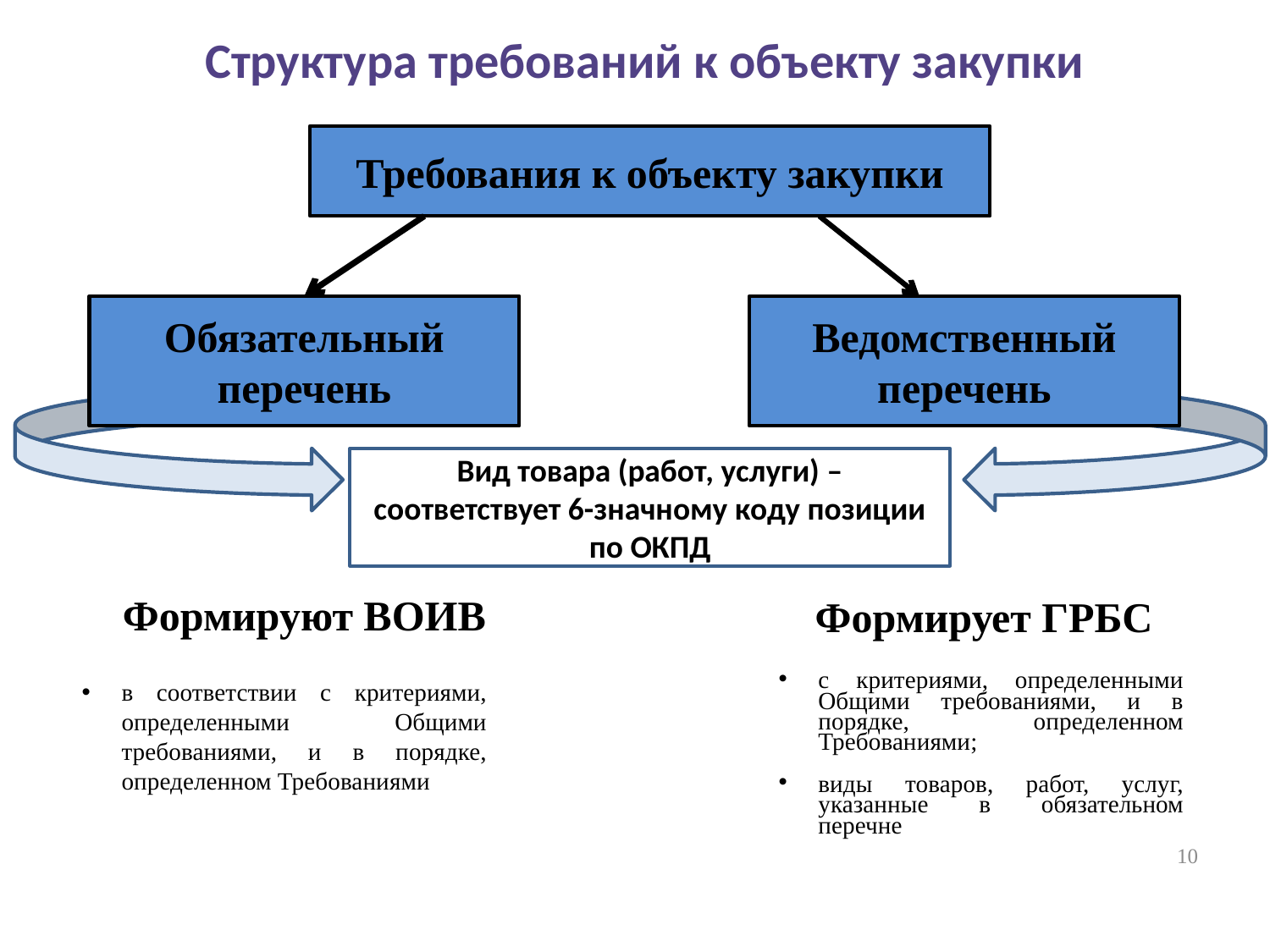

Структура требований к объекту закупки
Требования к объекту закупки
Обязательный перечень
Ведомственный перечень

Вид товара (работ, услуги) – соответствует 6-значному коду позиции по ОКПД
Формируют ВОИВ
Формирует ГРБС
с критериями, определенными Общими требованиями, и в порядке, определенном Требованиями;
виды товаров, работ, услуг, указанные в обязательном перечне
в соответствии с критериями, определенными Общими требованиями, и в порядке, определенном Требованиями

10